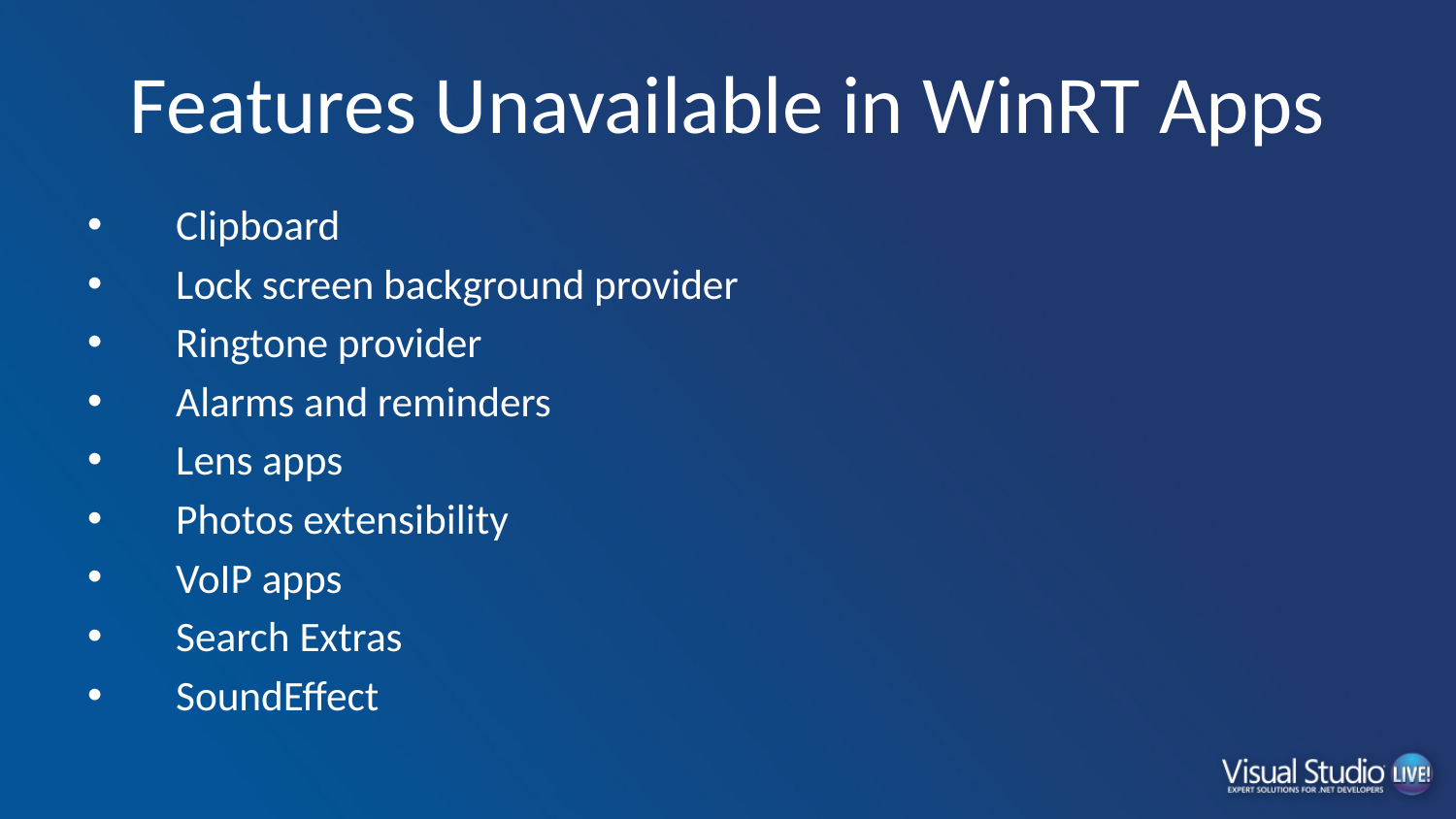

# Features Unavailable in WinRT Apps
    Clipboard
    Lock screen background provider
    Ringtone provider
    Alarms and reminders
    Lens apps
    Photos extensibility
    VoIP apps
    Search Extras
    SoundEffect